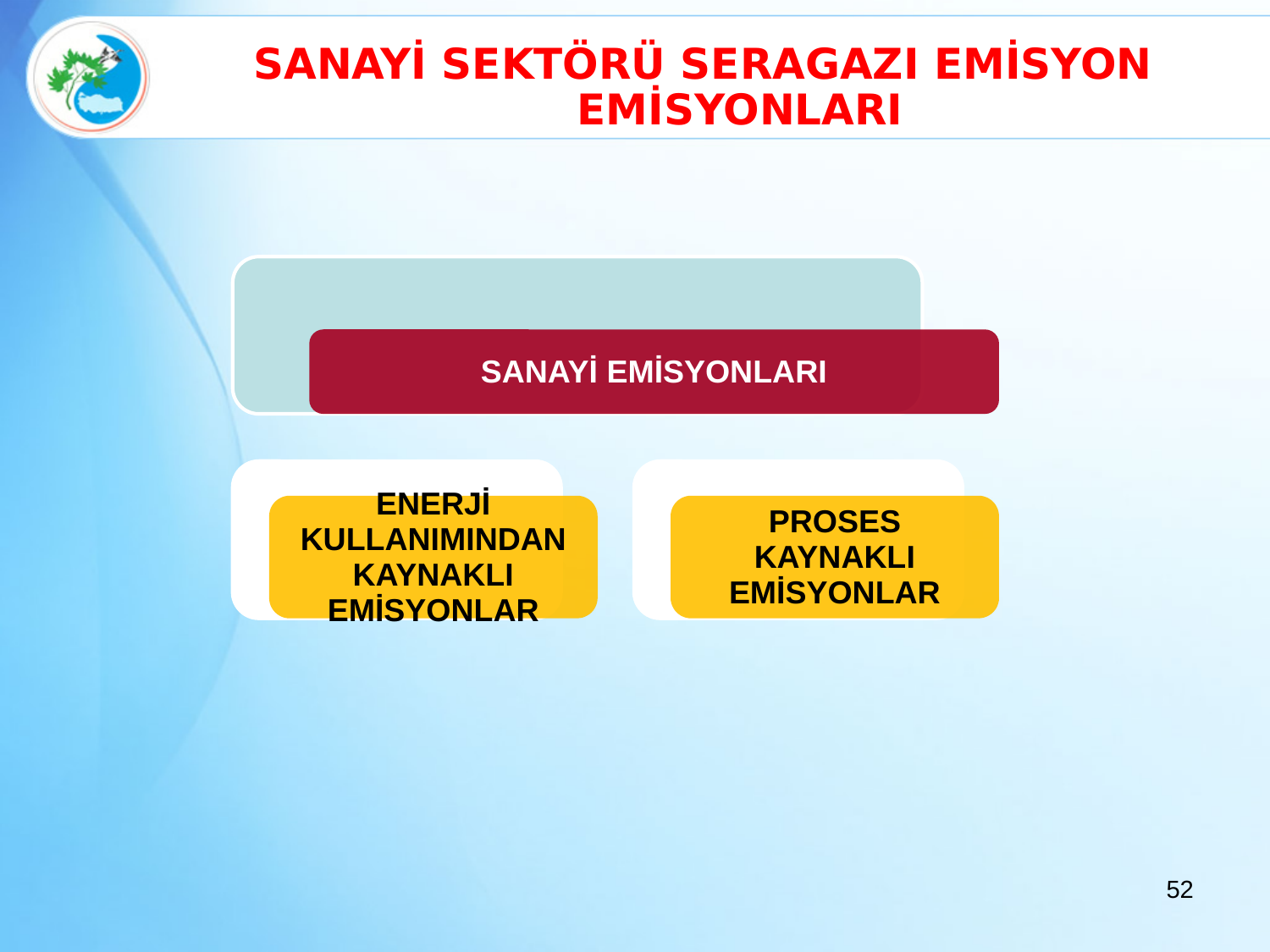

SANAYİ SEKTÖRÜ SERAGAZI EMİSYON EMİSYONLARI
ENERJİ KULLANIMINDAN KAYNAKLI EMİSYONLAR
SANAYİ EMİSYONLARI
PROSES KAYNAKLI EMİSYONLAR
52